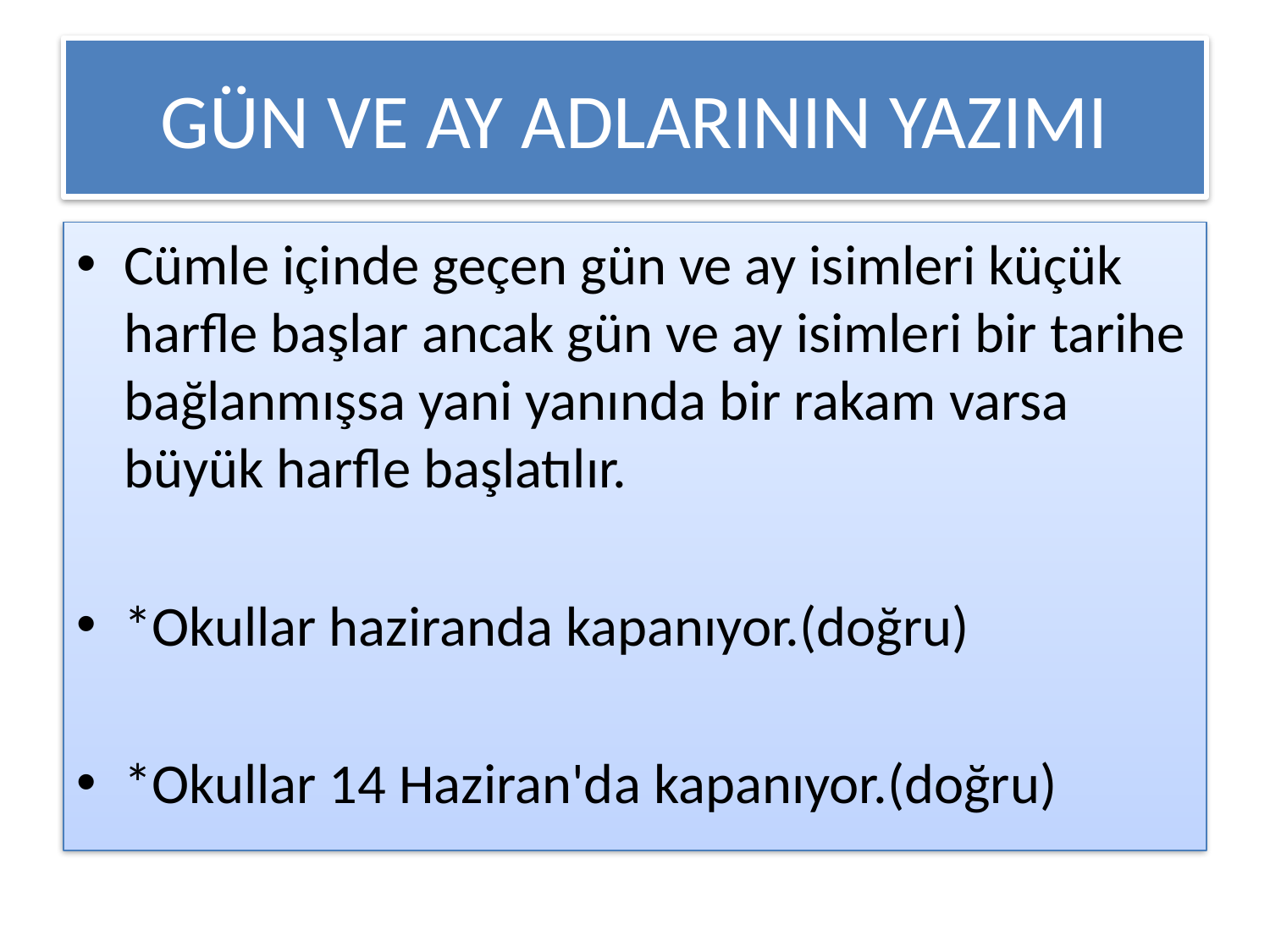

# GÜN VE AY ADLARININ YAZIMI
Cümle içinde geçen gün ve ay isimleri küçük harfle başlar ancak gün ve ay isimleri bir tarihe bağlanmışsa yani yanında bir rakam varsa büyük harfle başlatılır.

*Okullar haziranda kapanıyor.(doğru)

*Okullar 14 Haziran'da kapanıyor.(doğru)